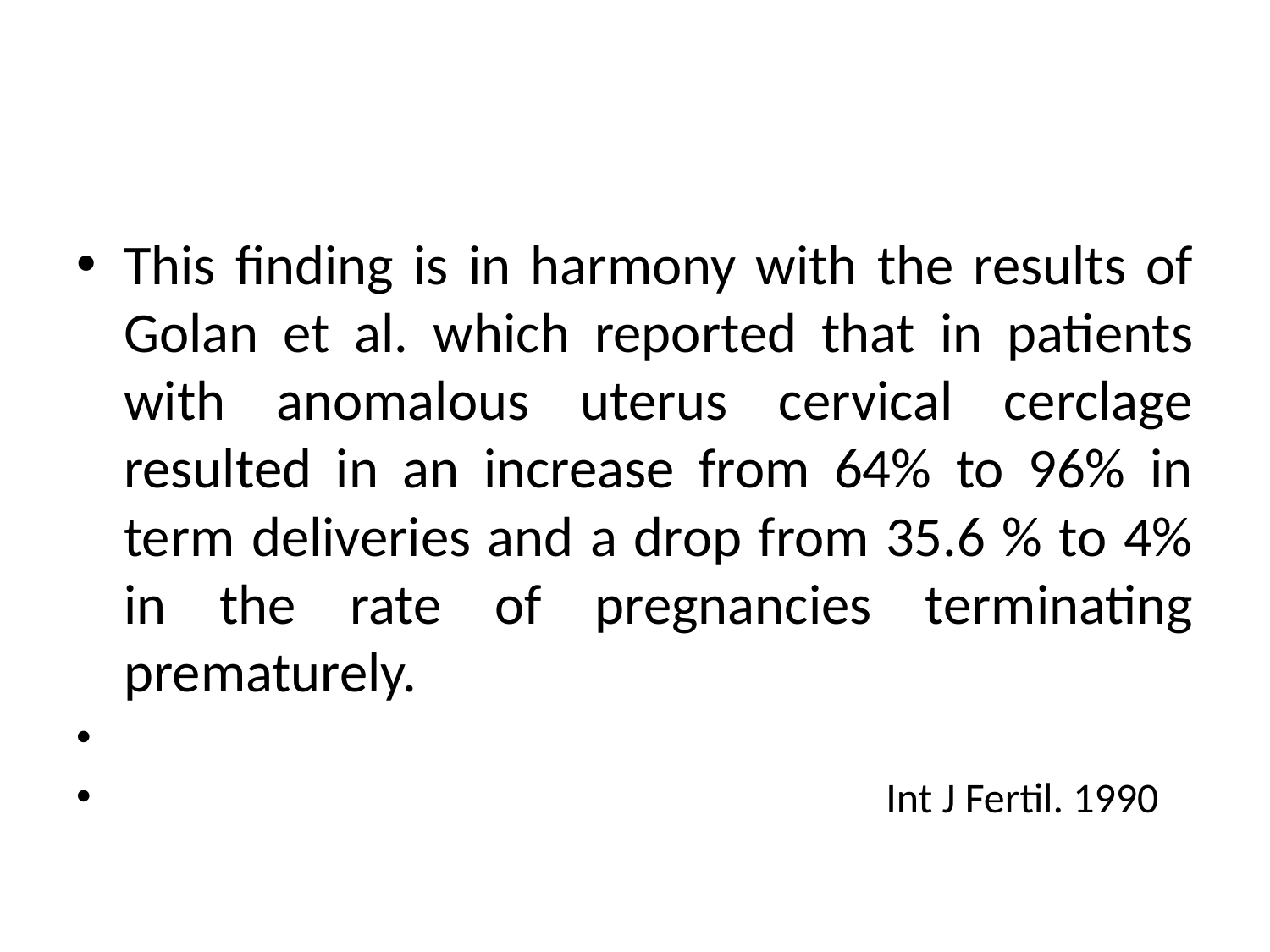

#
This finding is in harmony with the results of Golan et al. which reported that in patients with anomalous uterus cervical cerclage resulted in an increase from 64% to 96% in term deliveries and a drop from 35.6 % to 4% in the rate of pregnancies terminating prematurely.

                                                                                Int J Fertil. 1990